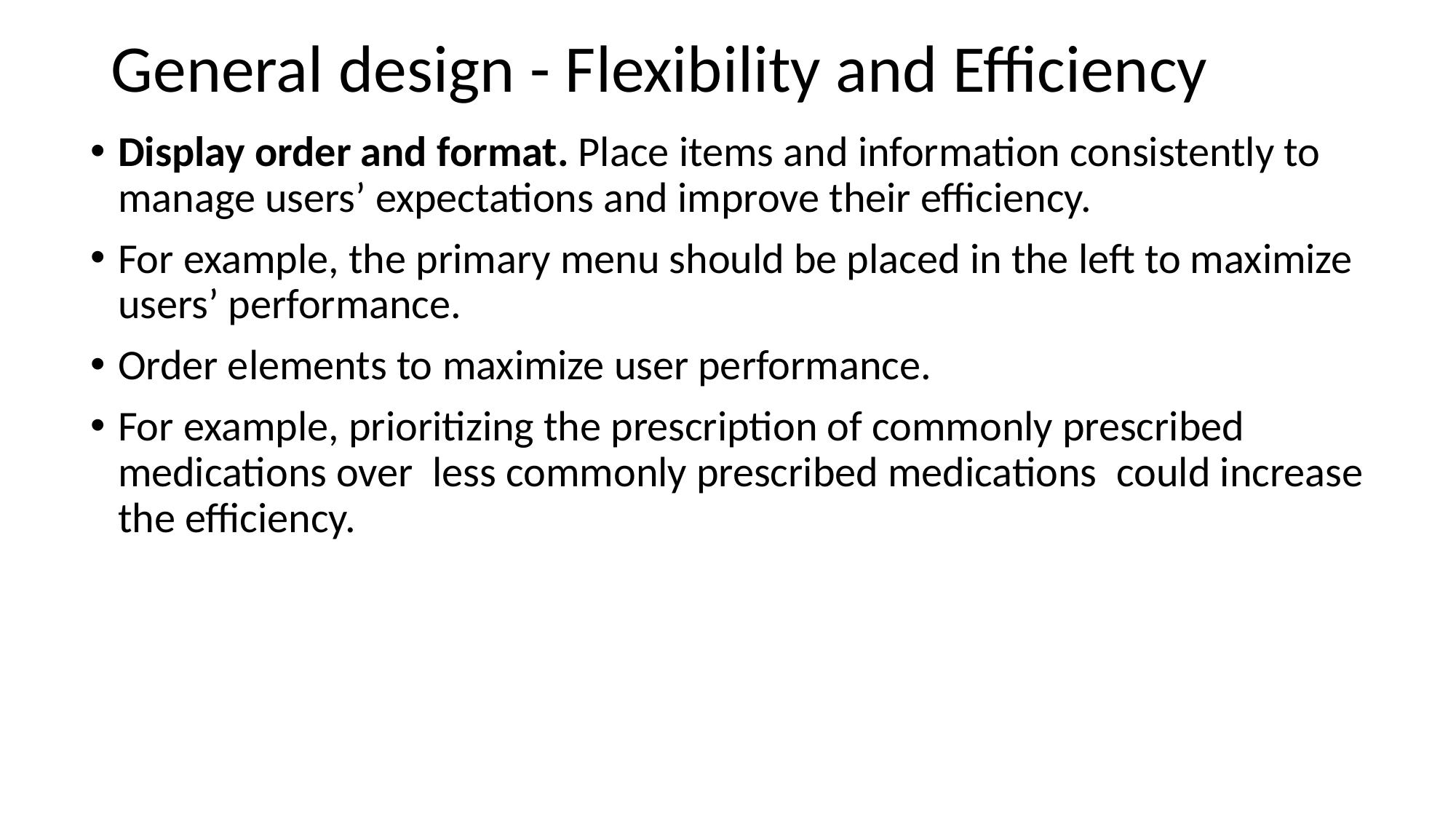

# General design - Flexibility and Efficiency
Display order and format. Place items and information consistently to manage users’ expectations and improve their efficiency.
For example, the primary menu should be placed in the left to maximize users’ performance.
Order elements to maximize user performance.
For example, prioritizing the prescription of commonly prescribed medications over  less commonly prescribed medications  could increase the efficiency.